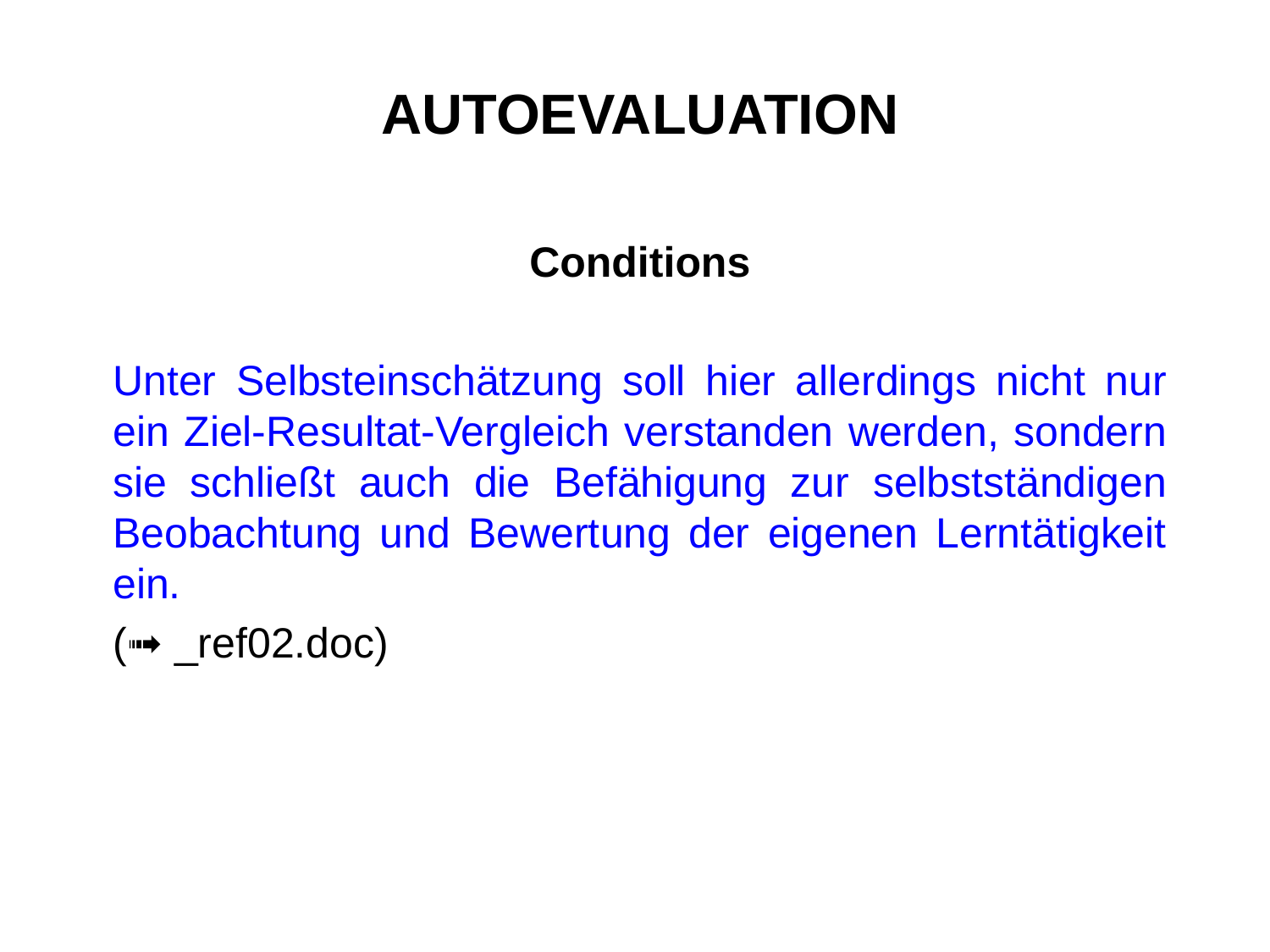

# Autoevaluation
Conditions

Unter Selbsteinschätzung soll hier allerdings nicht nur ein Ziel-Resultat-Vergleich verstanden werden, sondern sie schließt auch die Befähigung zur selbstständigen Beobachtung und Bewertung der eigenen Lerntätigkeit ein.
(➟ _ref02.doc)